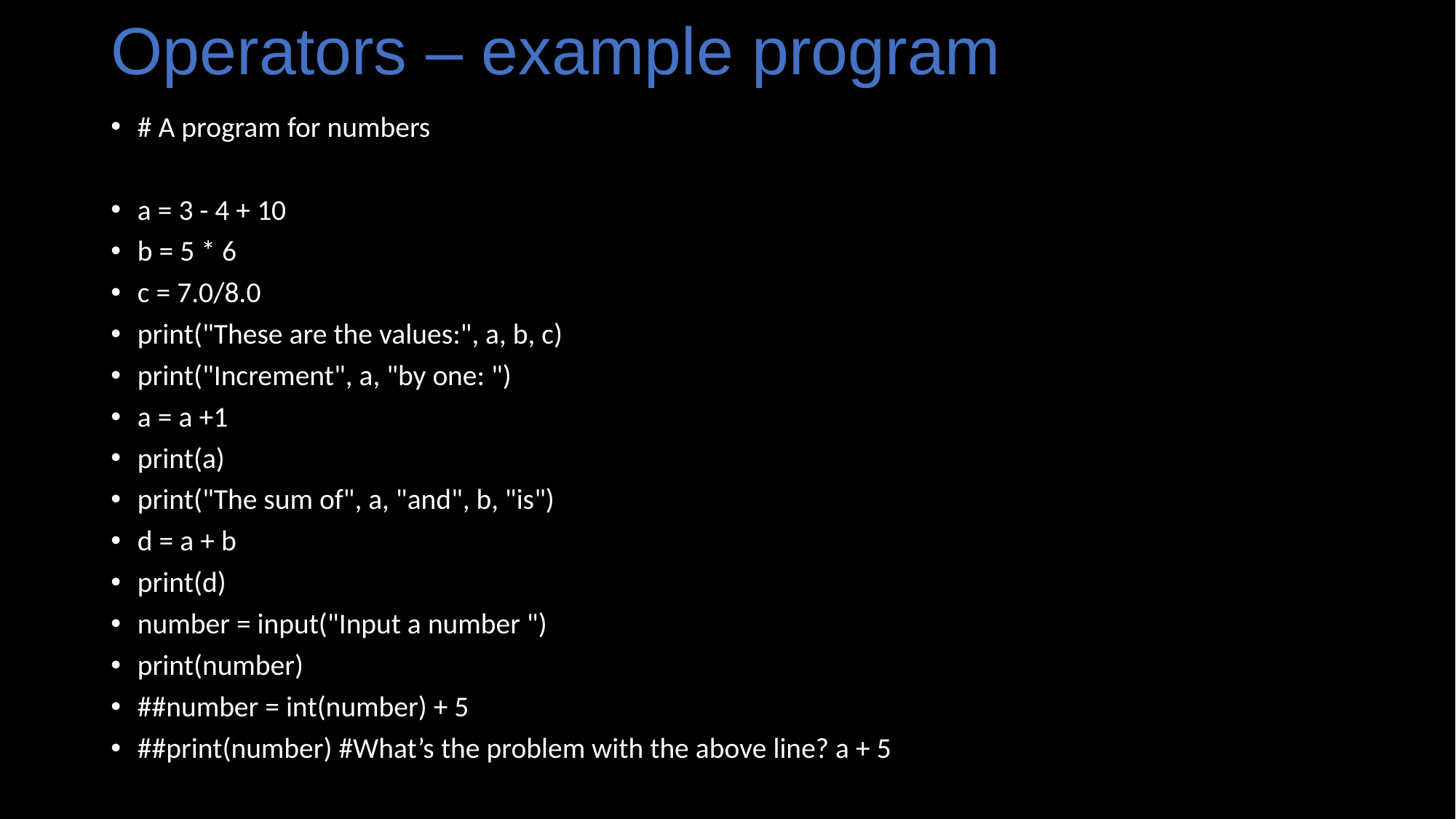

# Operators – example program
# A program for numbers

a = 3 - 4 + 10
b = 5 * 6
c = 7.0/8.0
print("These are the values:", a, b, c)
print("Increment", a, "by one: ")
a = a +1
print(a)
print("The sum of", a, "and", b, "is")
d = a + b
print(d)
number = input("Input a number ")
print(number)
##number = int(number) + 5
##print(number) #What’s the problem with the above line? a + 5